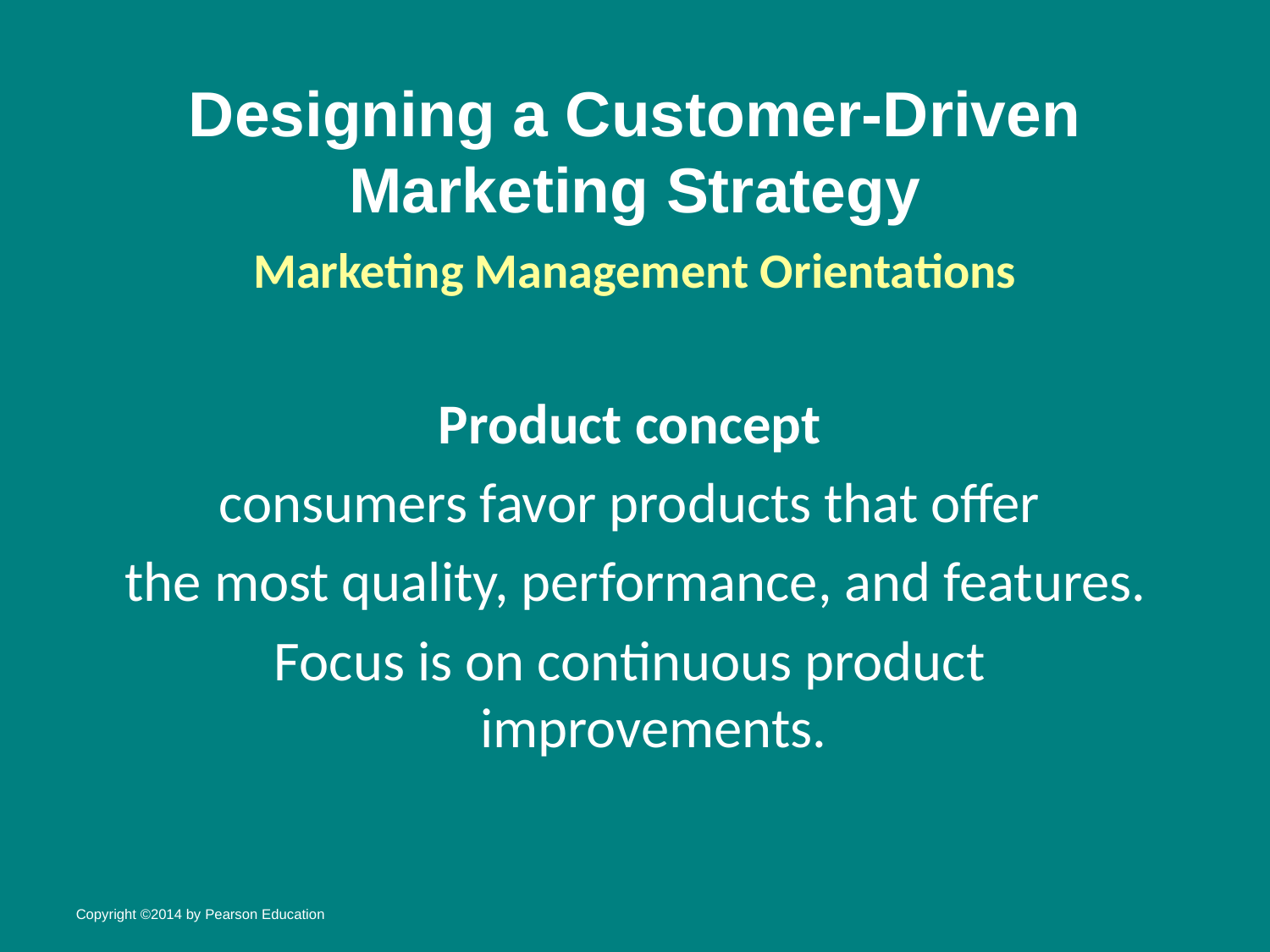

# Designing a Customer-Driven Marketing Strategy
Marketing Management Orientations

Product concept
consumers favor products that offer
 the most quality, performance, and features.
Focus is on continuous product improvements.
Copyright ©2014 by Pearson Education